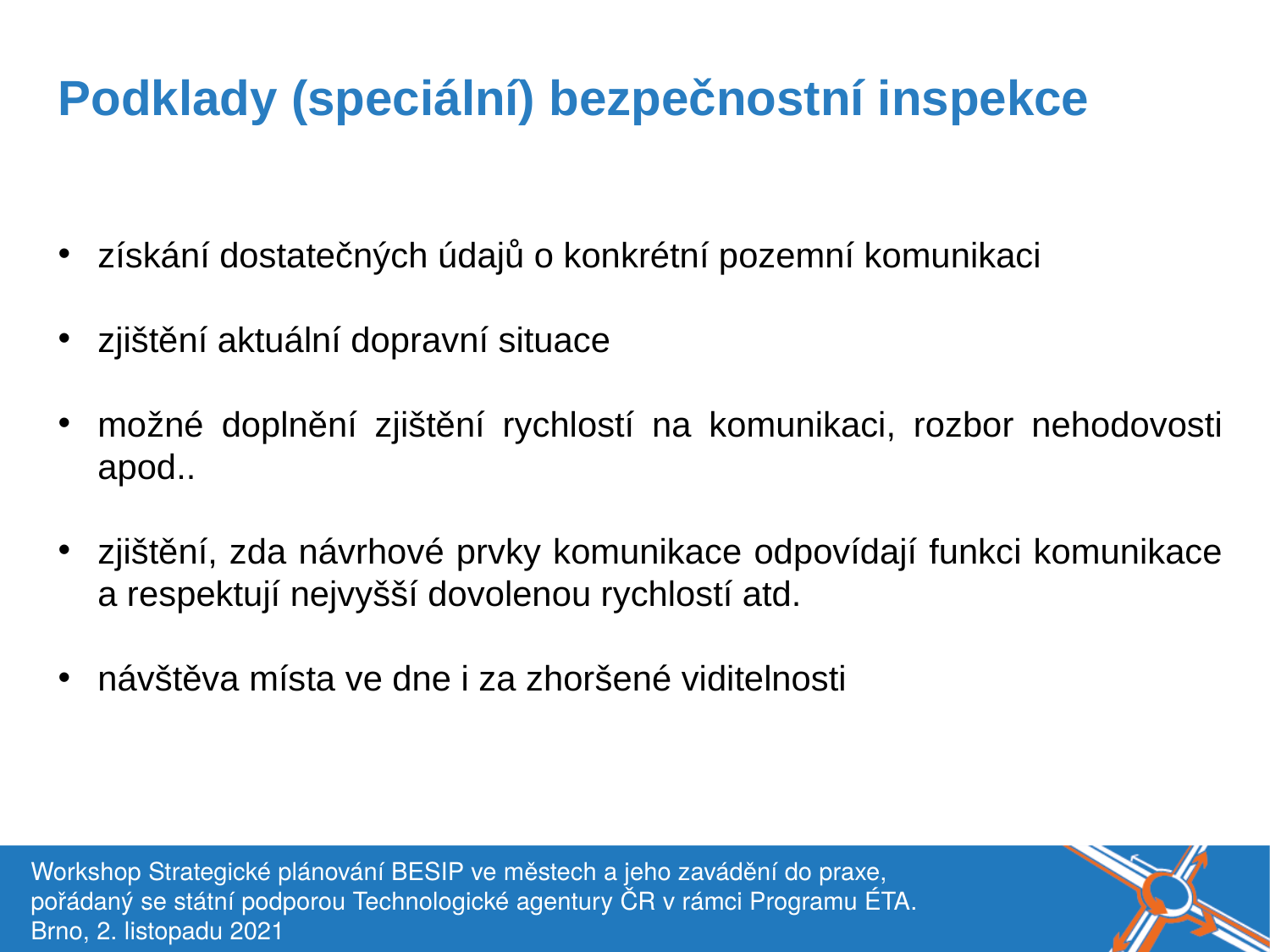

Název akce, místo, datum
Podklady (speciální) bezpečnostní inspekce
získání dostatečných údajů o konkrétní pozemní komunikaci

zjištění aktuální dopravní situace

možné doplnění zjištění rychlostí na komunikaci, rozbor nehodovosti apod..

zjištění, zda návrhové prvky komunikace odpovídají funkci komunikace a respektují nejvyšší dovolenou rychlostí atd.

návštěva místa ve dne i za zhoršené viditelnosti